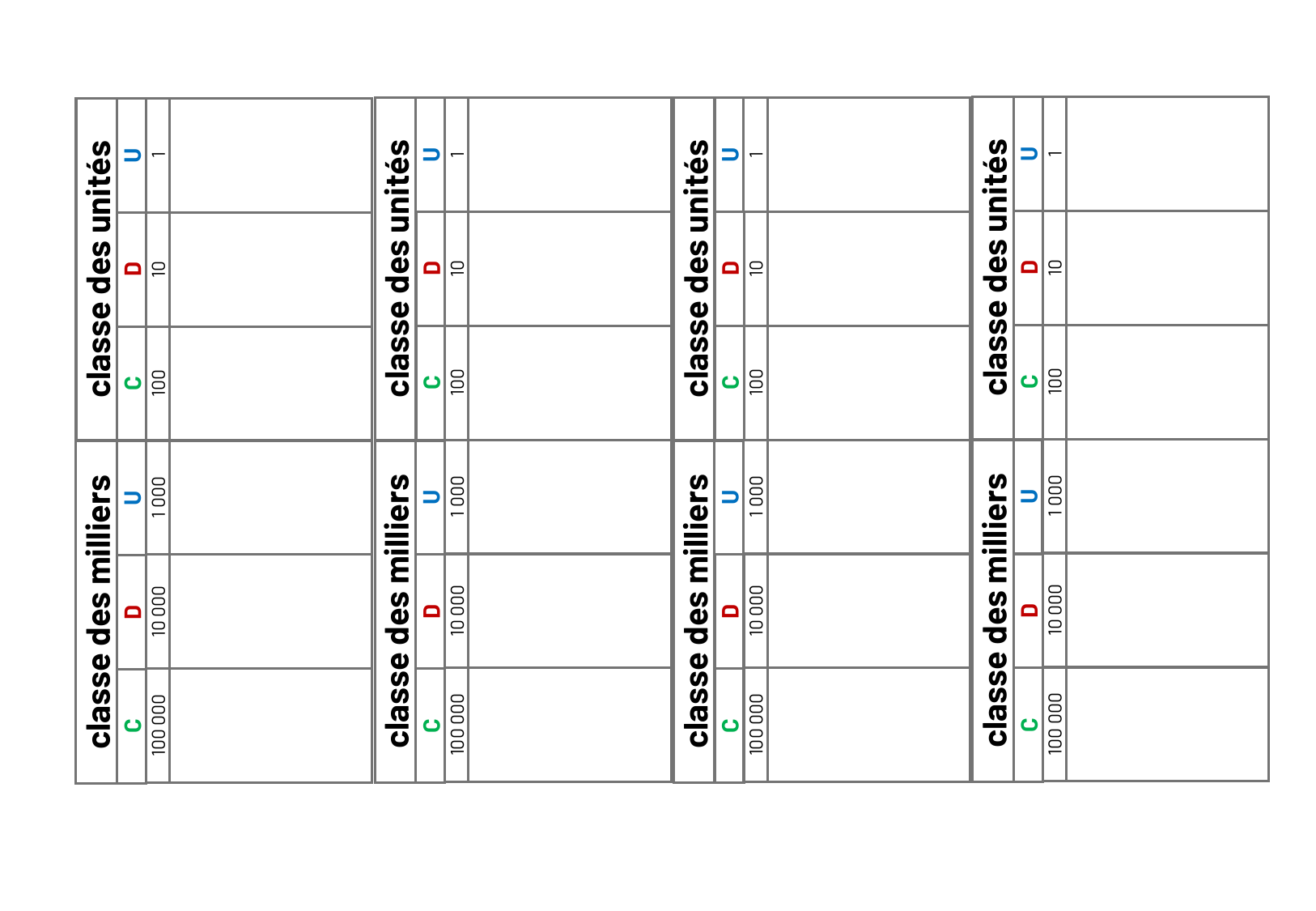

classe des milliers
classe des unités
U
U
D
C
D
C
1 000
10
1
100 000
10 000
100

classe des milliers
classe des unités
U
U
D
C
D
C
1 000
10
1
100 000
10 000
100

classe des milliers
classe des unités
U
U
D
C
D
C
1 000
10
1
100 000
10 000
100

classe des milliers
classe des unités
U
U
D
C
D
C
1 000
10
1
100 000
10 000
100